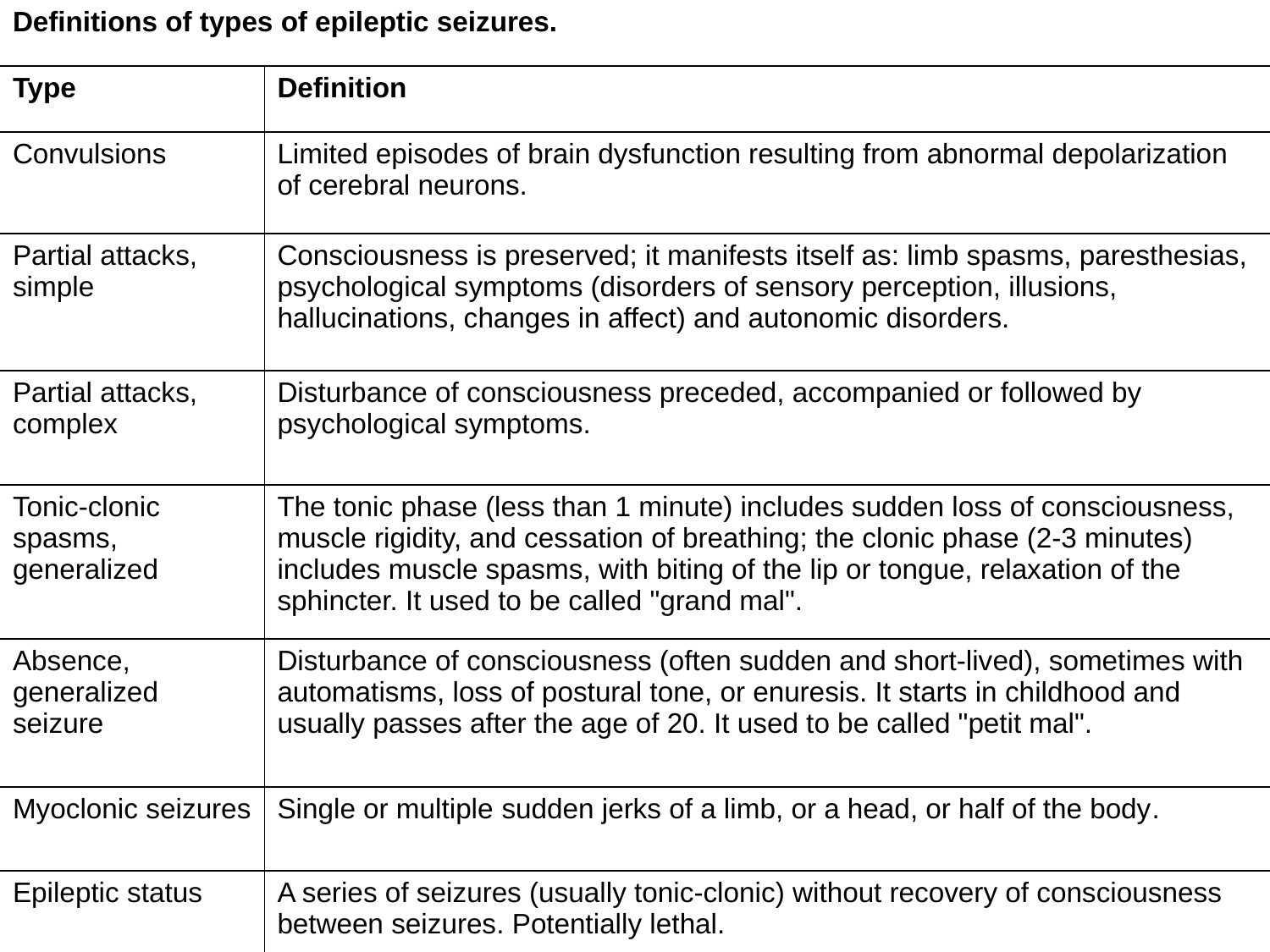

| Definitions of types of epileptic seizures. |  |
| --- | --- |
| Type | Definition |
| Convulsions | Limited episodes of brain dysfunction resulting from abnormal depolarization of cerebral neurons. |
| Partial attacks, simple | Consciousness is preserved; it manifests itself as: limb spasms, paresthesias, psychological symptoms (disorders of sensory perception, illusions, hallucinations, changes in affect) and autonomic disorders. |
| Partial attacks, complex | Disturbance of consciousness preceded, accompanied or followed by psychological symptoms. |
| Tonic-clonic spasms, generalized | The tonic phase (less than 1 minute) includes sudden loss of consciousness, muscle rigidity, and cessation of breathing; the clonic phase (2-3 minutes) includes muscle spasms, with biting of the lip or tongue, relaxation of the sphincter. It used to be called "grand mal". |
| Absence, generalized seizure | Disturbance of consciousness (often sudden and short-lived), sometimes with automatisms, loss of postural tone, or enuresis. It starts in childhood and usually passes after the age of 20. It used to be called "petit mal". |
| Myoclonic seizures | Single or multiple sudden jerks of a limb, or a head, or half of the body. |
| Epileptic status | A series of seizures (usually tonic-clonic) without recovery of consciousness between seizures. Potentially lethal. |